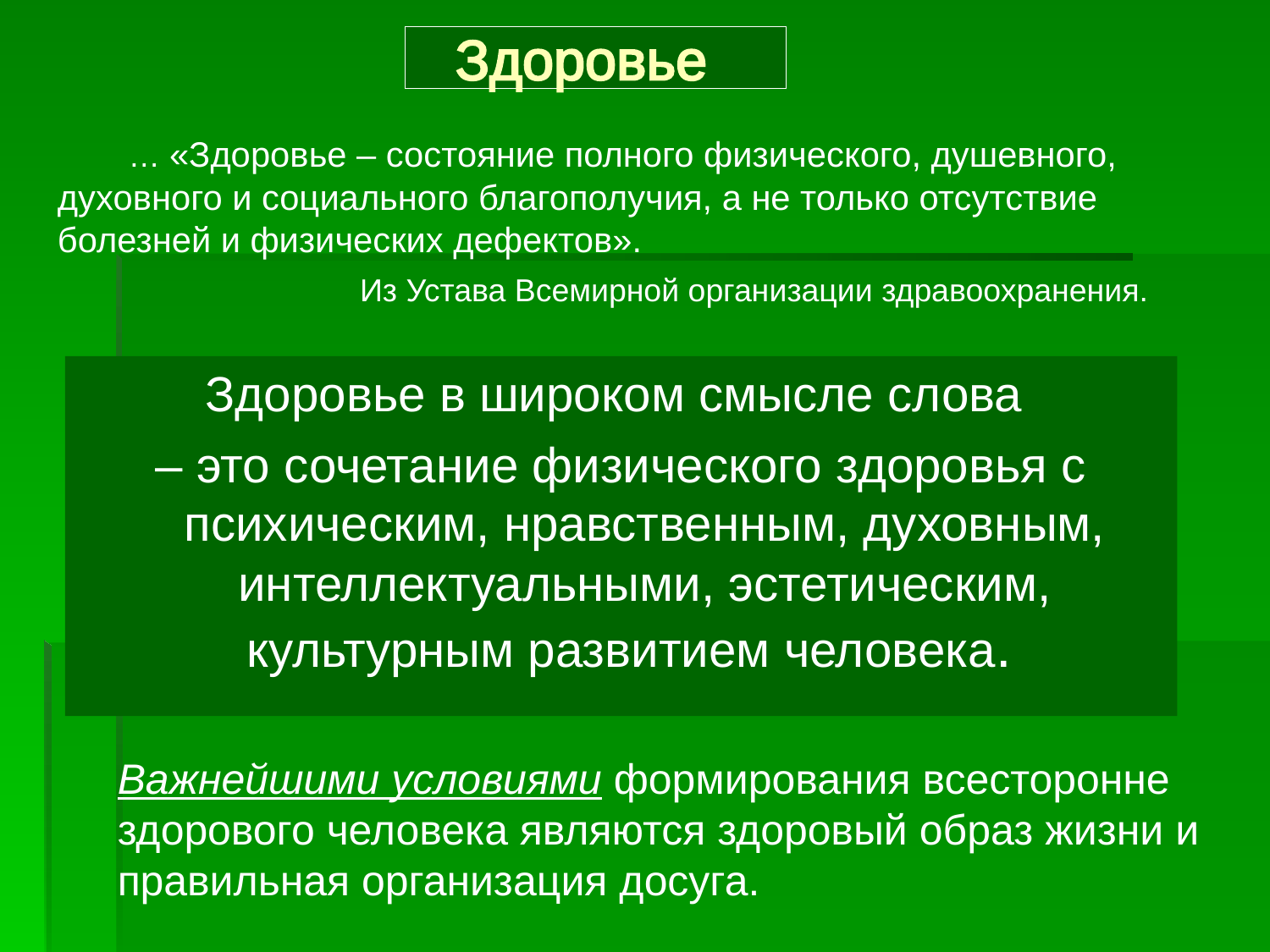

# Здоровье
        … «Здоровье – состояние полного физического, душевного, духовного и социального благополучия, а не только отсутствие болезней и физических дефектов».
                                  Из Устава Всемирной организации здравоохранения.
Здоровье в широком смысле слова
– это сочетание физического здоровья с психическим, нравственным, духовным, интеллектуальными, эстетическим, культурным развитием человека.

Важнейшими условиями формирования всесторонне здорового человека являются здоровый образ жизни и правильная организация досуга.